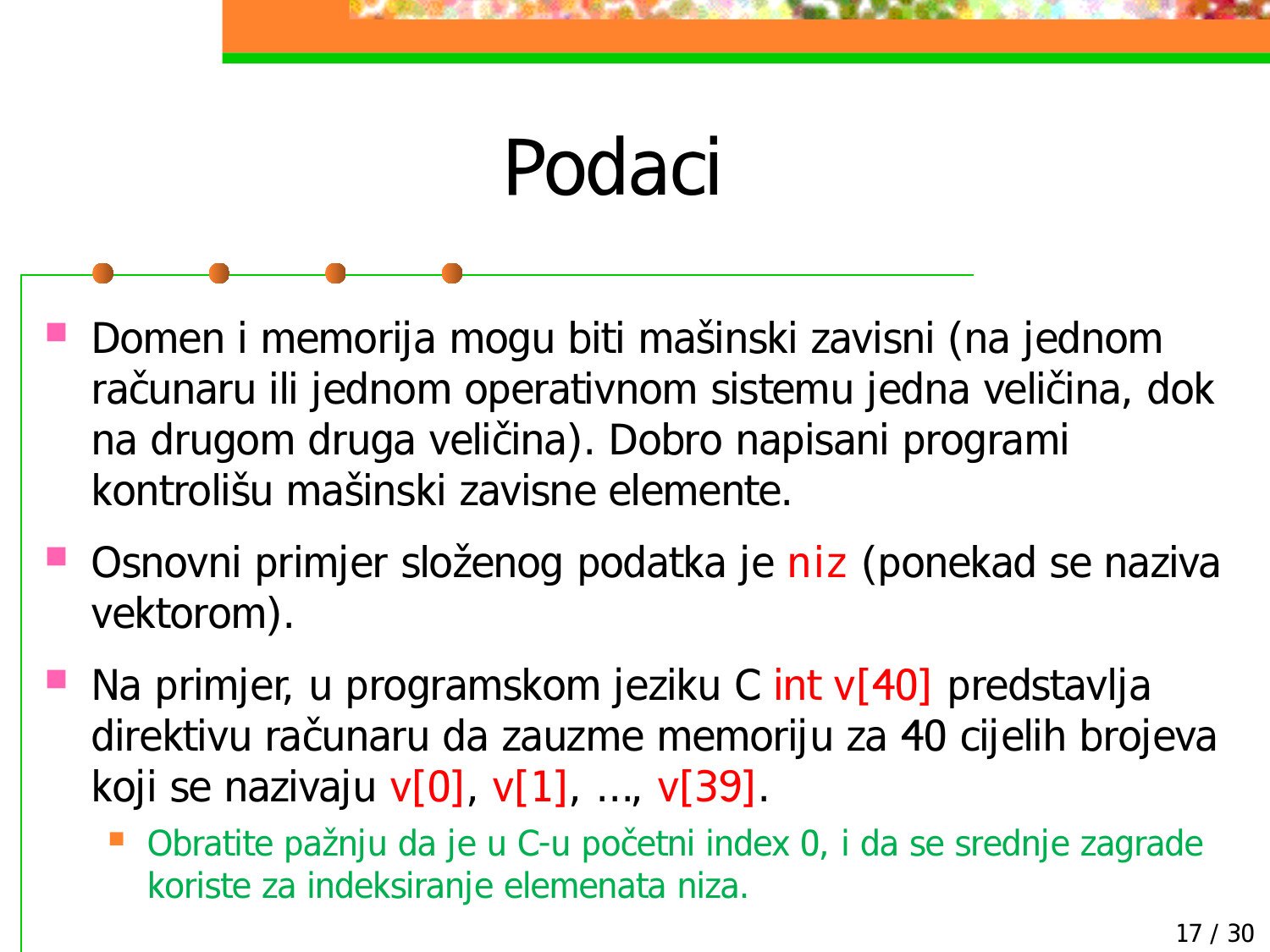

# Podaci
Domen i memorija mogu biti mašinski zavisni (na jednom računaru ili jednom operativnom sistemu jedna veličina, dok na drugom druga veličina). Dobro napisani programi kontrolišu mašinski zavisne elemente.
Osnovni primjer složenog podatka je niz (ponekad se naziva vektorom).
Na primjer, u programskom jeziku C int v[40] predstavlja direktivu računaru da zauzme memoriju za 40 cijelih brojeva koji se nazivaju v[0], v[1], ..., v[39].
Obratite pažnju da je u C-u početni index 0, i da se srednje zagrade koriste za indeksiranje elemenata niza.
17 / 30